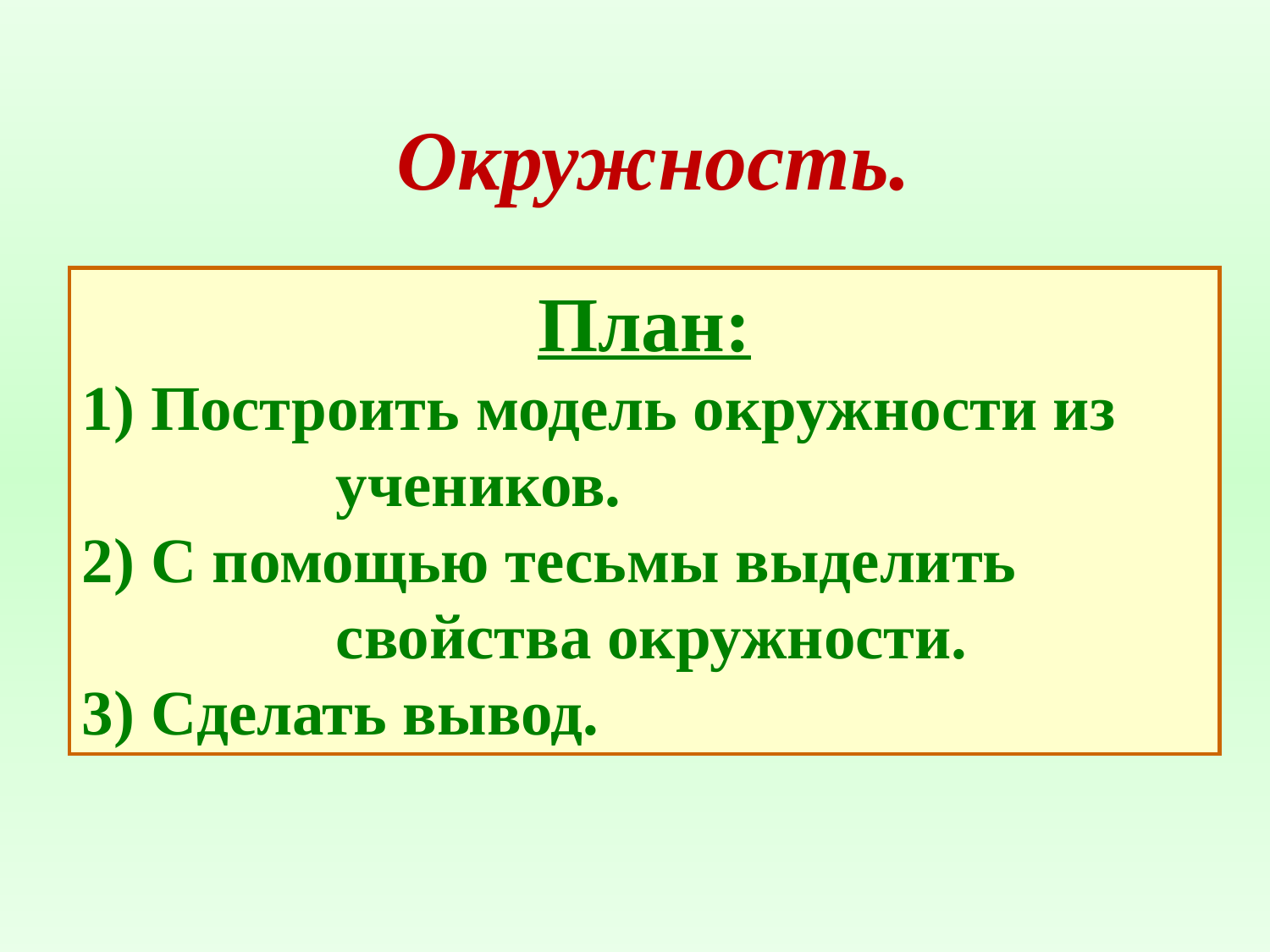

Окружность.
План:
1) Построить модель окружности из 		учеников.
2) С помощью тесьмы выделить 			свойства окружности.
3) Сделать вывод.